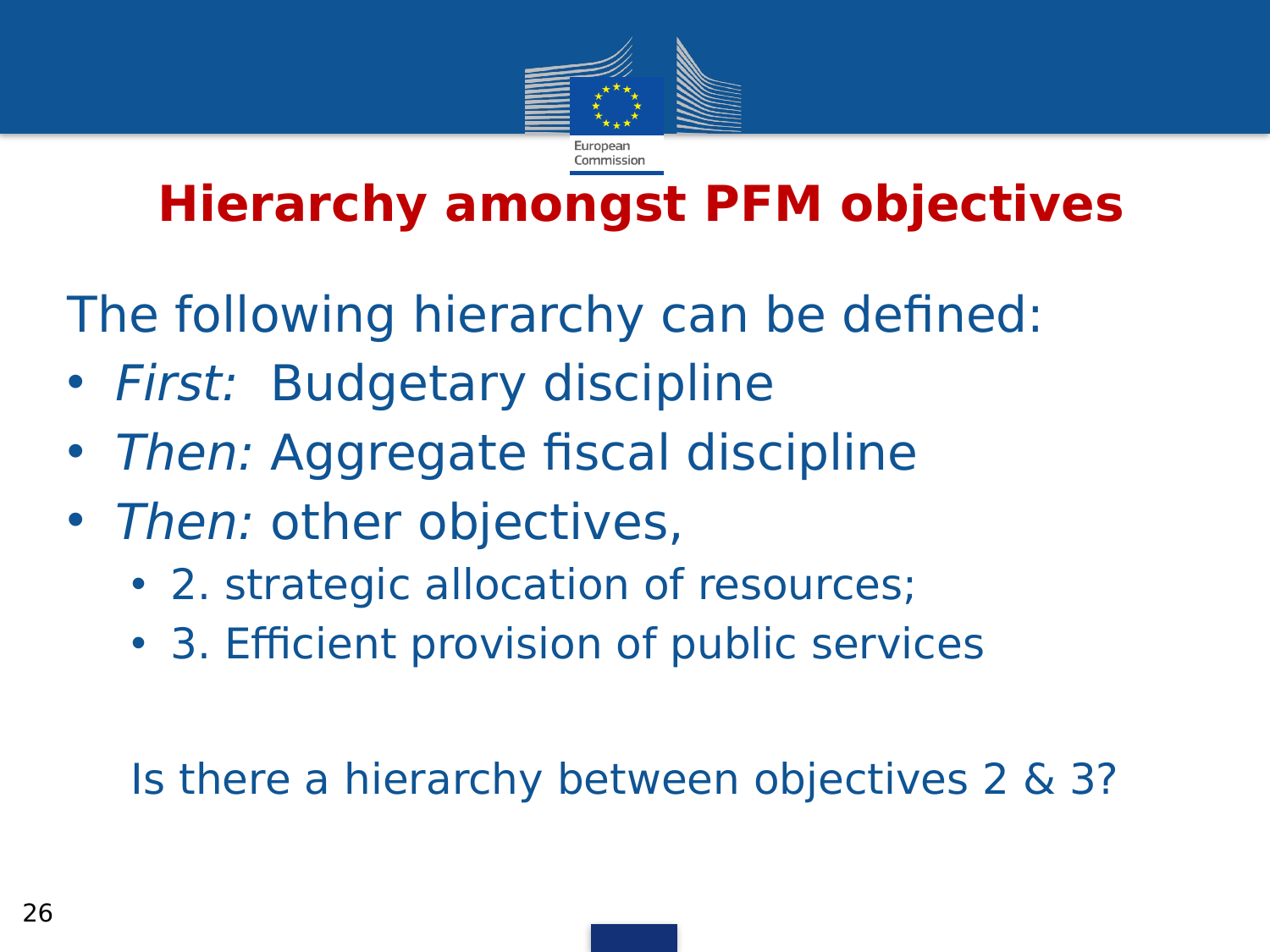

# Hierarchy amongst PFM objectives
The following hierarchy can be defined:
First:  Budgetary discipline
Then: Aggregate fiscal discipline
Then: other objectives,
2. strategic allocation of resources;
3. Efficient provision of public services

Is there a hierarchy between objectives 2 & 3?
26